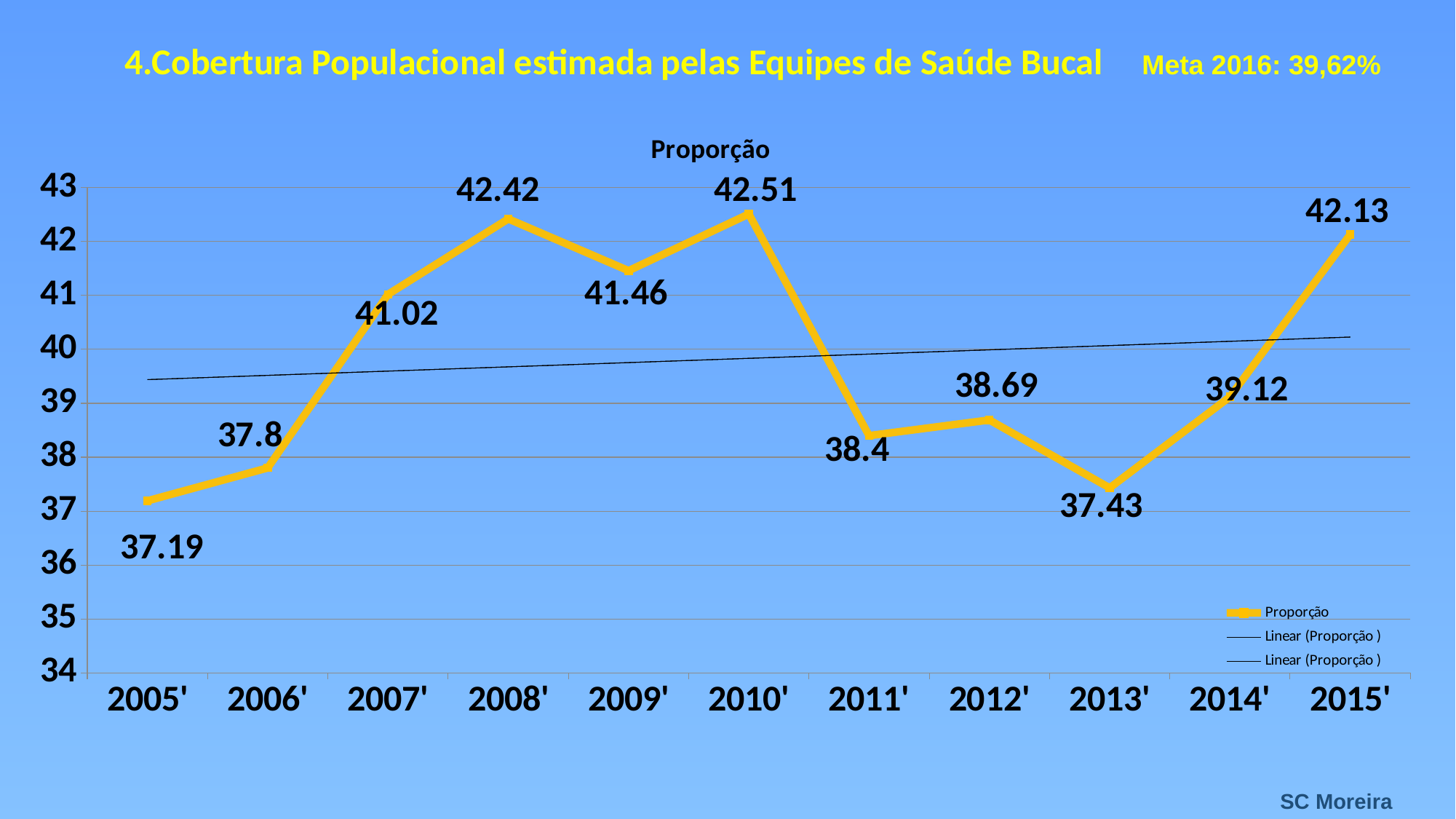

#

4.Cobertura Populacional estimada pelas Equipes de Saúde Bucal     Meta 2016: 39,62%

### Chart:

| Category | Proporção  |
|---|---|
| 2005' | 37.19000000000001 |
| 2006' | 37.800000000000004 |
| 2007' | 41.02 |
| 2008' | 42.42 |
| 2009' | 41.46 |
| 2010' | 42.51 |
| 2011' | 38.4 |
| 2012' | 38.69000000000001 |
| 2013' | 37.43 |
| 2014' | 39.12000000000001 |
| 2015' | 42.13 |

SC Moreira